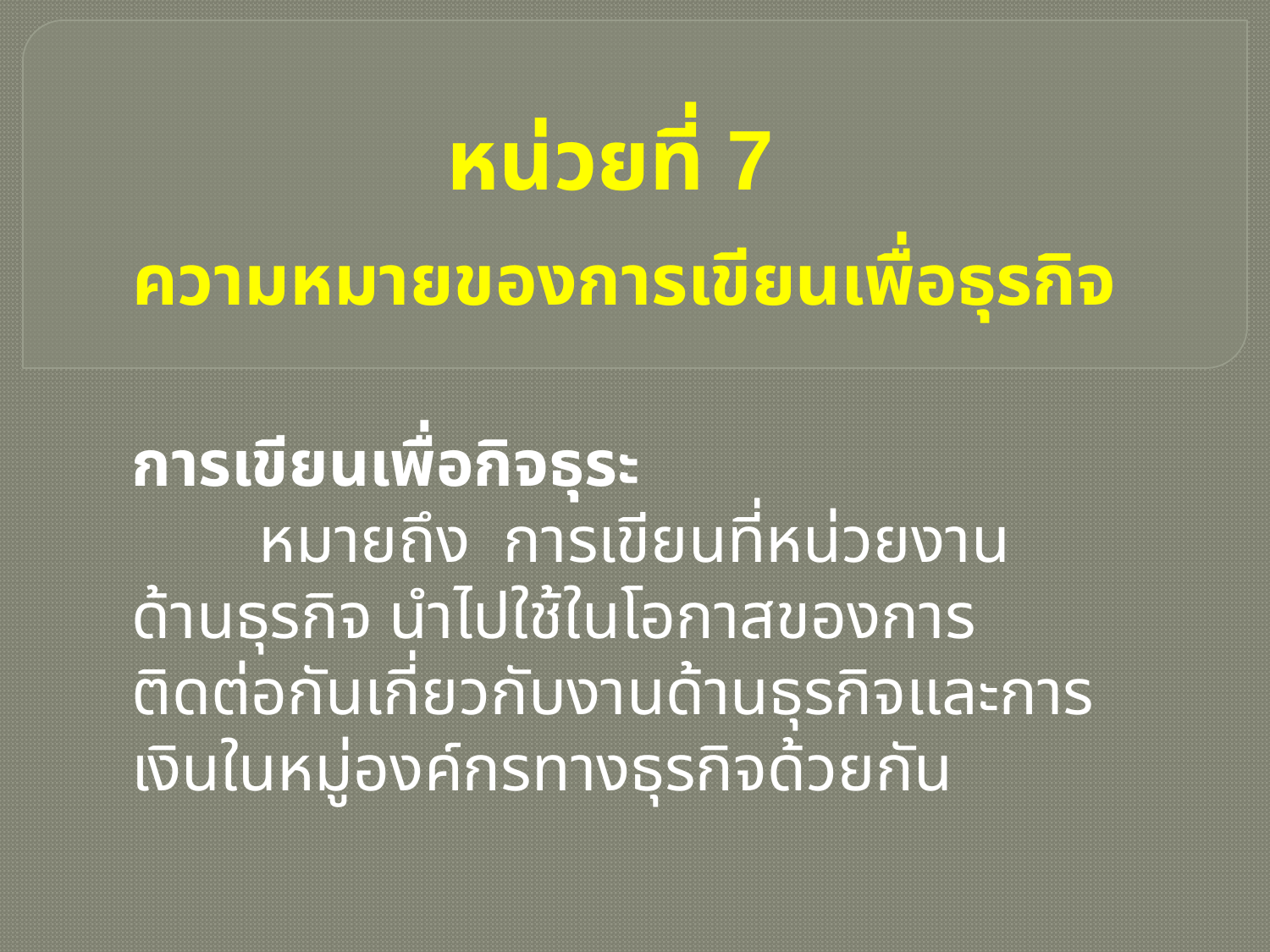

หน่วยที่ 7
ความหมายของการเขียนเพื่อธุรกิจ
การเขียนเพื่อกิจธุระ
	หมายถึง  การเขียนที่หน่วยงานด้านธุรกิจ นำไปใช้ในโอกาสของการติดต่อกันเกี่ยวกับงานด้านธุรกิจและการเงินในหมู่องค์กรทางธุรกิจด้วยกัน